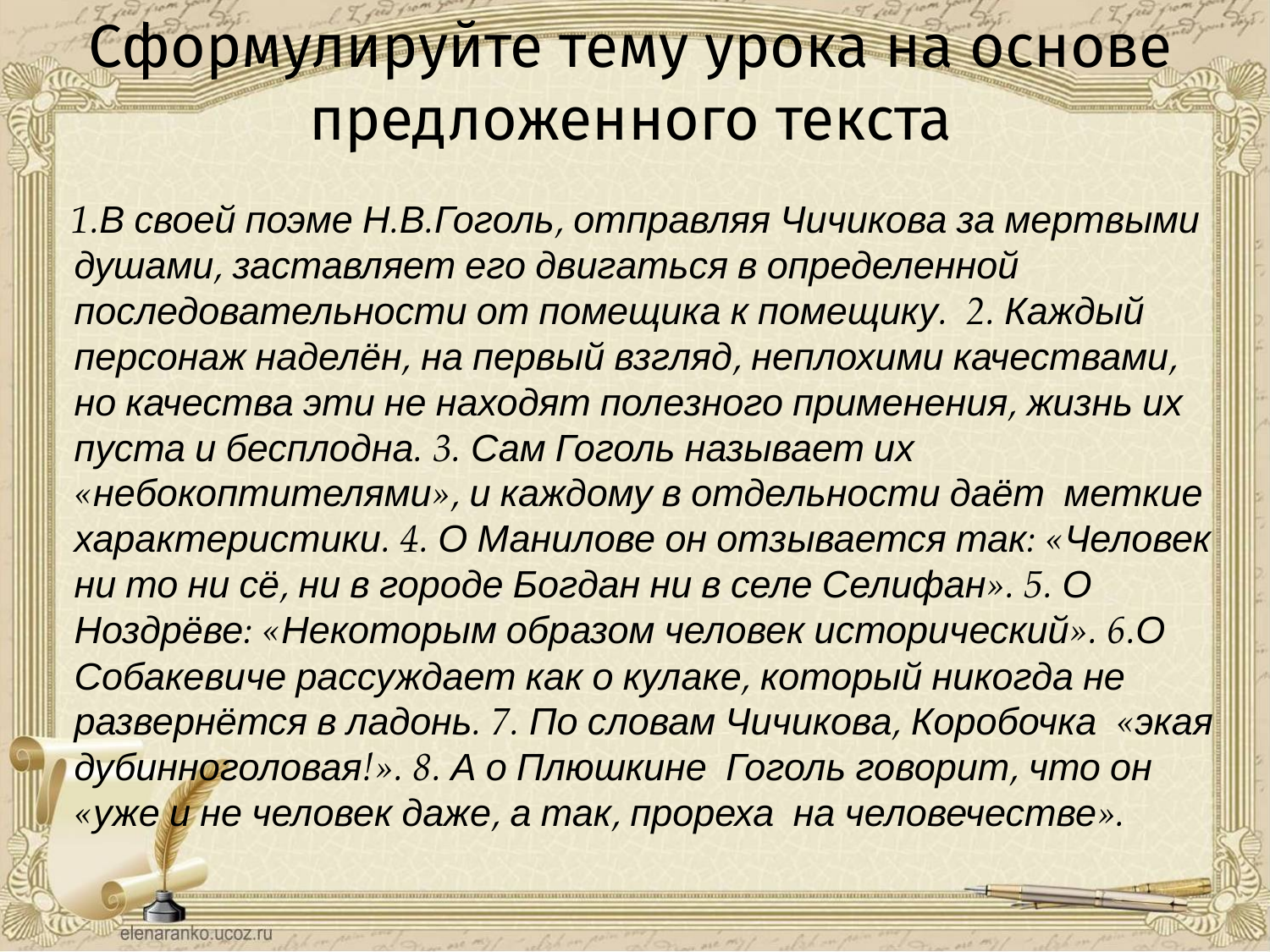

# Сформулируйте тему урока на основе предложенного текста
    1.В своей поэме Н.В.Гоголь, отправляя Чичикова за мертвыми душами, заставляет его двигаться в определенной последовательности от помещика к помещику.  2. Каждый персонаж наделён, на первый взгляд, неплохими качествами, но качества эти не находят полезного применения, жизнь их пуста и бесплодна. 3. Сам Гоголь называет их «небокоптителями», и каждому в отдельности даёт  меткие характеристики. 4. О Манилове он отзывается так: «Человек ни то ни сё, ни в городе Богдан ни в селе Селифан». 5. О Ноздрёве: «Некоторым образом человек исторический». 6.О Собакевиче рассуждает как о кулаке, который никогда не развернётся в ладонь. 7. По словам Чичикова, Коробочка  «экая дубинноголовая!». 8. А о Плюшкине  Гоголь говорит, что он «уже и не человек даже, а так, прореха  на человечестве».